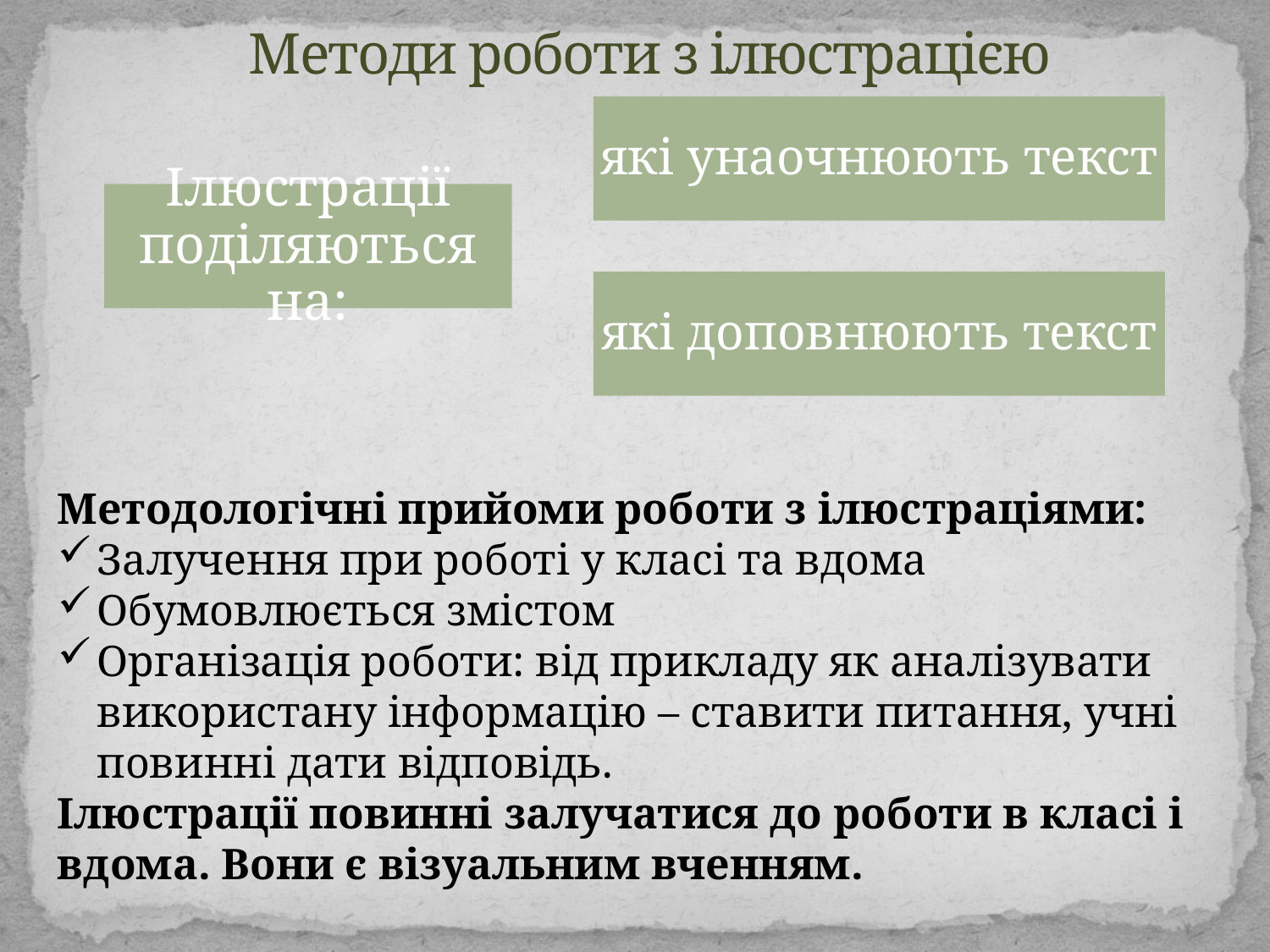

# Методи роботи з ілюстрацією
Ілюстрації поділяються на:
які унаочнюють текст
які доповнюють текст
Методологічні прийоми роботи з ілюстраціями:
Залучення при роботі у класі та вдома
Обумовлюється змістом
Організація роботи: від прикладу як аналізувати використану інформацію – ставити питання, учні повинні дати відповідь.
Ілюстрації повинні залучатися до роботи в класі і вдома. Вони є візуальним вченням.